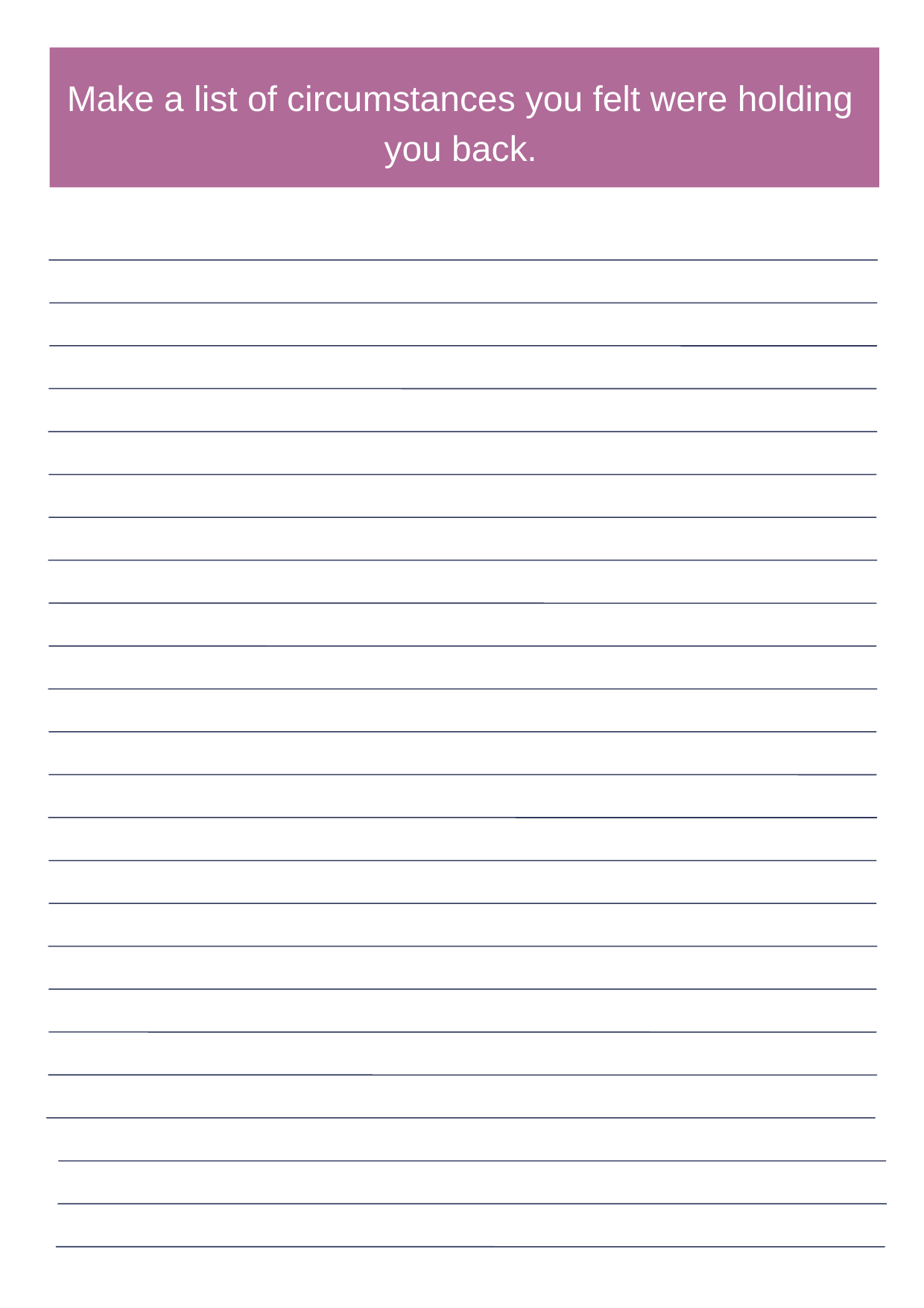

Make a list of circumstances you felt were holding you back.